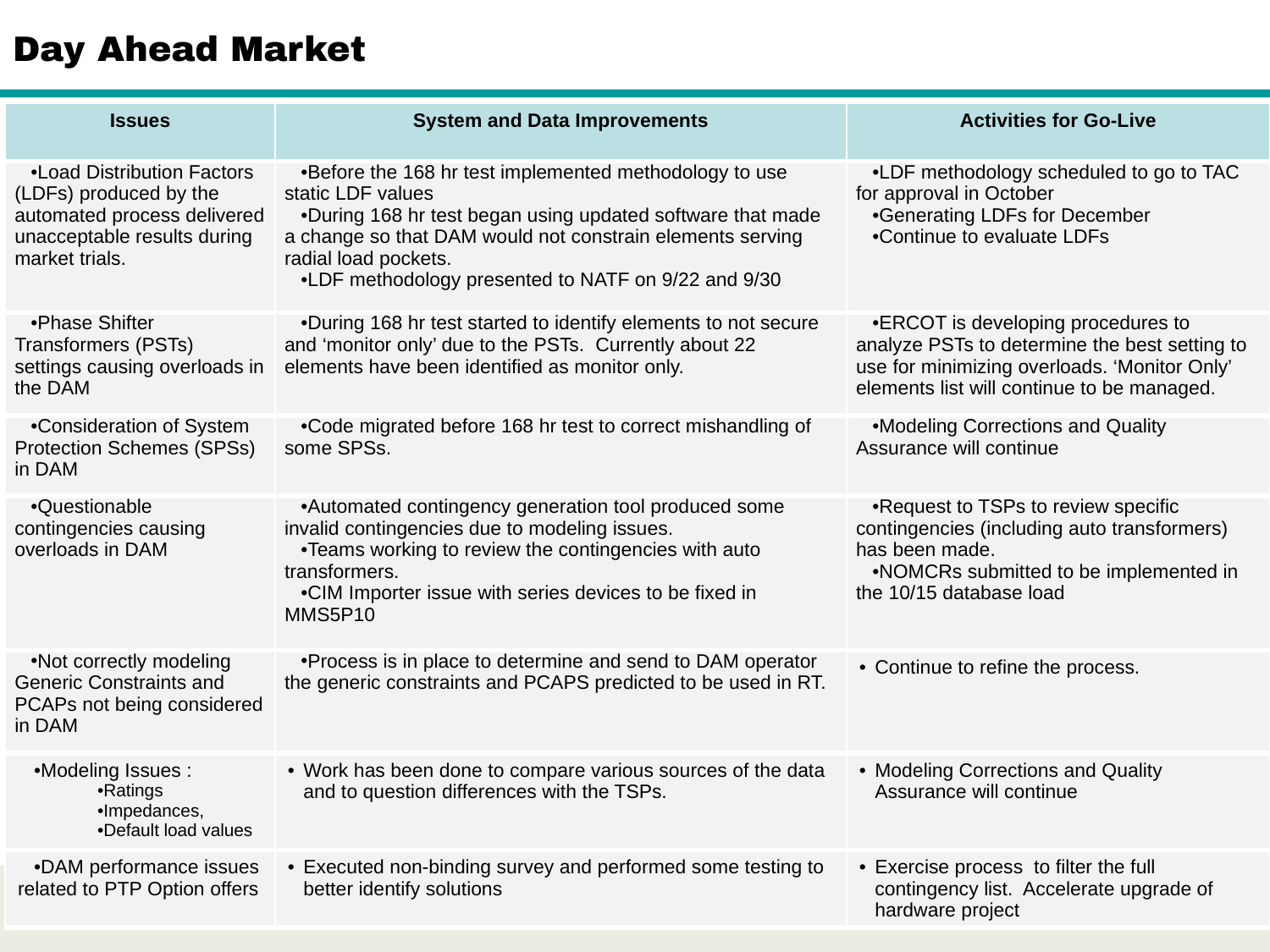

# Day Ahead Market
| Issues | System and Data Improvements | Activities for Go-Live |
| --- | --- | --- |
| Load Distribution Factors (LDFs) produced by the automated process delivered unacceptable results during market trials. | Before the 168 hr test implemented methodology to use static LDF values During 168 hr test began using updated software that made a change so that DAM would not constrain elements serving radial load pockets. LDF methodology presented to NATF on 9/22 and 9/30 | LDF methodology scheduled to go to TAC for approval in October Generating LDFs for December Continue to evaluate LDFs |
| Phase Shifter Transformers (PSTs) settings causing overloads in the DAM | During 168 hr test started to identify elements to not secure and ‘monitor only’ due to the PSTs. Currently about 22 elements have been identified as monitor only. | ERCOT is developing procedures to analyze PSTs to determine the best setting to use for minimizing overloads. ‘Monitor Only’ elements list will continue to be managed. |
| Consideration of System Protection Schemes (SPSs) in DAM | Code migrated before 168 hr test to correct mishandling of some SPSs. | Modeling Corrections and Quality Assurance will continue |
| Questionable contingencies causing overloads in DAM | Automated contingency generation tool produced some invalid contingencies due to modeling issues. Teams working to review the contingencies with auto transformers. CIM Importer issue with series devices to be fixed in MMS5P10 | Request to TSPs to review specific contingencies (including auto transformers) has been made. NOMCRs submitted to be implemented in the 10/15 database load |
| Not correctly modeling Generic Constraints and PCAPs not being considered in DAM | Process is in place to determine and send to DAM operator the generic constraints and PCAPS predicted to be used in RT. | Continue to refine the process. |
| Modeling Issues : Ratings Impedances, Default load values | Work has been done to compare various sources of the data and to question differences with the TSPs. | Modeling Corrections and Quality Assurance will continue |
| DAM performance issues related to PTP Option offers | Executed non-binding survey and performed some testing to better identify solutions | Exercise process to filter the full contingency list. Accelerate upgrade of hardware project |
7 October 2010
Technical Advisory Committee